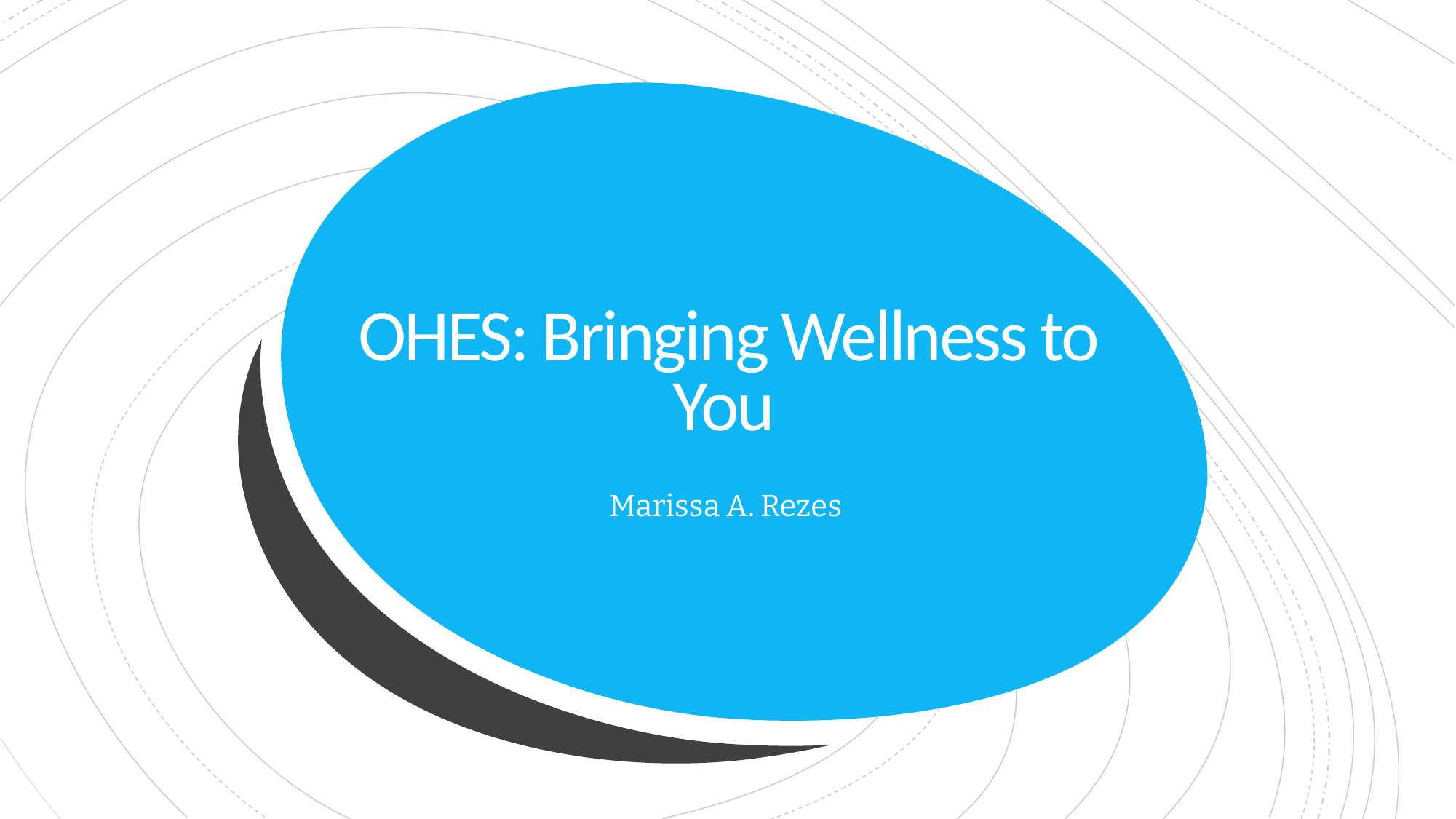

# OHES: Bringing Wellness to You

Marissa A. Rezes